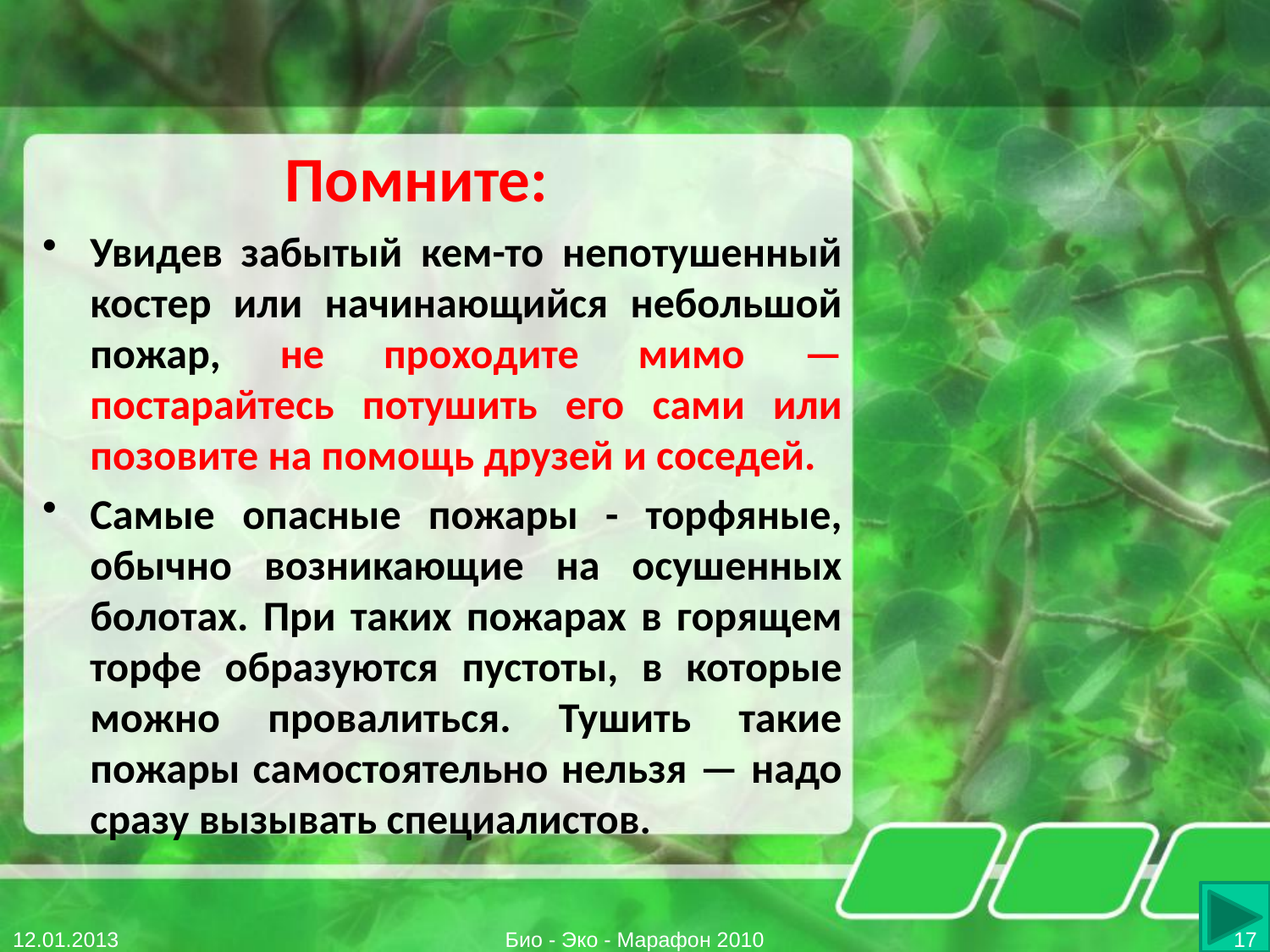

# Помните:
Увидев забытый кем-то непотушенный костер или начинающийся небольшой пожар, не проходите мимо — постарайтесь потушить его сами или позовите на помощь друзей и соседей.
Самые опасные пожары - торфяные, обычно возникающие на осушенных болотах. При таких пожарах в горящем торфе образуются пустоты, в которые можно провалиться. Тушить такие пожары самостоятельно нельзя — надо сразу вызывать специалистов.

12.01.2013
Био - Эко - Марафон 2010
17